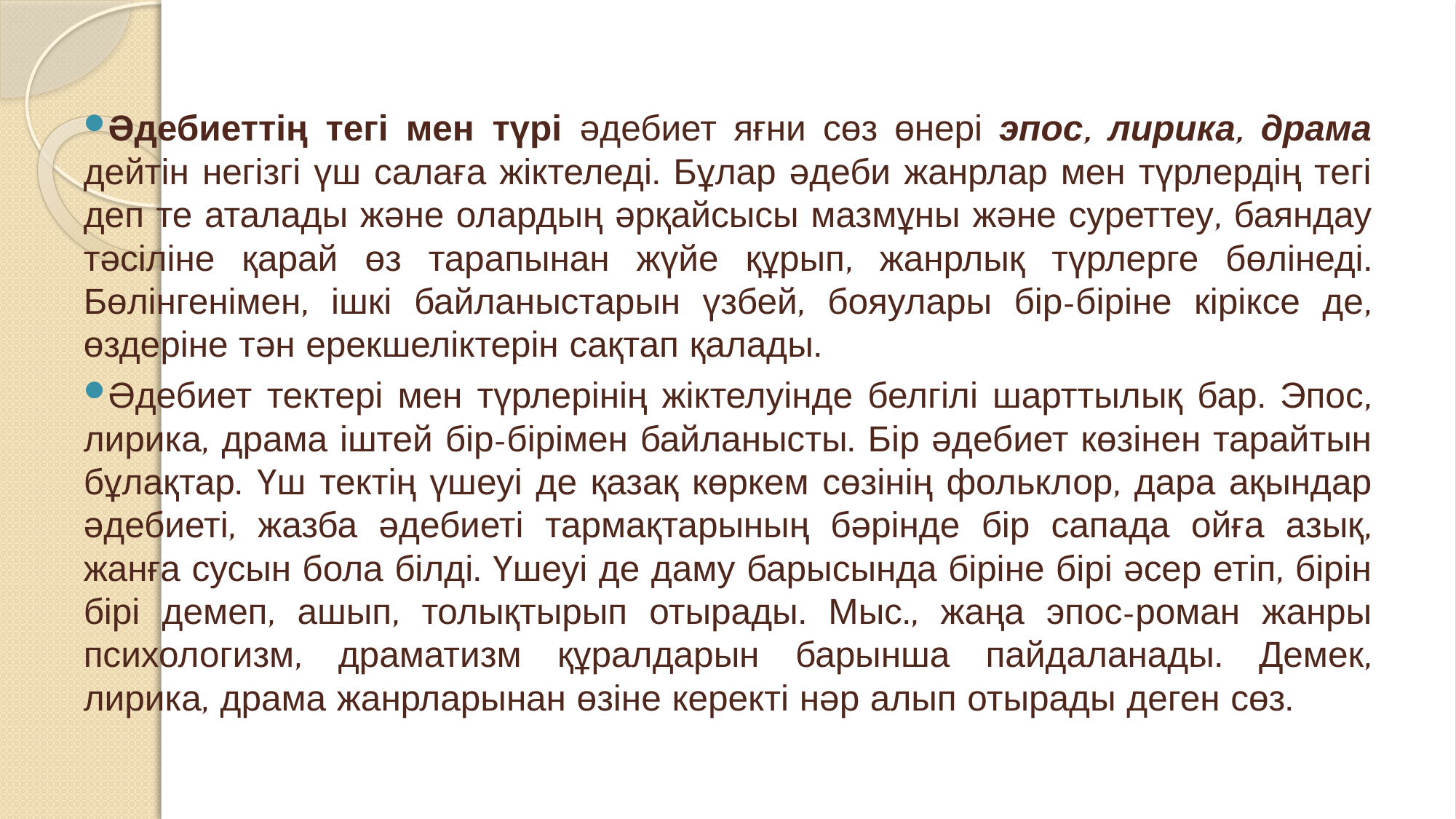

Әдебиеттің тегі мен түрі әдебиет яғни сөз өнері эпос, лирика, драма дейтін негізгі үш салаға жіктеледі. Бұлар әдеби жанрлар мен түрлердің тегі деп те аталады және олардың әрқайсысы мазмұны және суреттеу, баяндау тәсіліне қарай өз тарапынан жүйе құрып, жанрлық түрлерге бөлінеді. Бөлінгенімен, ішкі байланыстарын үзбей, бояулары бір-біріне кіріксе де, өздеріне тән ерекшеліктерін сақтап қалады.
Әдебиет тектері мен түрлерінің жіктелуінде белгілі шарттылық бар. Эпос, лирика, драма іштей бір-бірімен байланысты. Бір әдебиет көзінен тарайтын бұлақтар. Үш тектің үшеуі де қазақ көркем сөзінің фольклор, дара ақындар әдебиеті, жазба әдебиеті тармақтарының бәрінде бір сапада ойға азық, жанға сусын бола білді. Үшеуі де даму барысында біріне бірі әсер етіп, бірін бірі демеп, ашып, толықтырып отырады. Мыс., жаңа эпос-роман жанры психологизм, драматизм құралдарын барынша пайдаланады. Демек, лирика, драма жанрларынан өзіне керекті нәр алып отырады деген сөз.